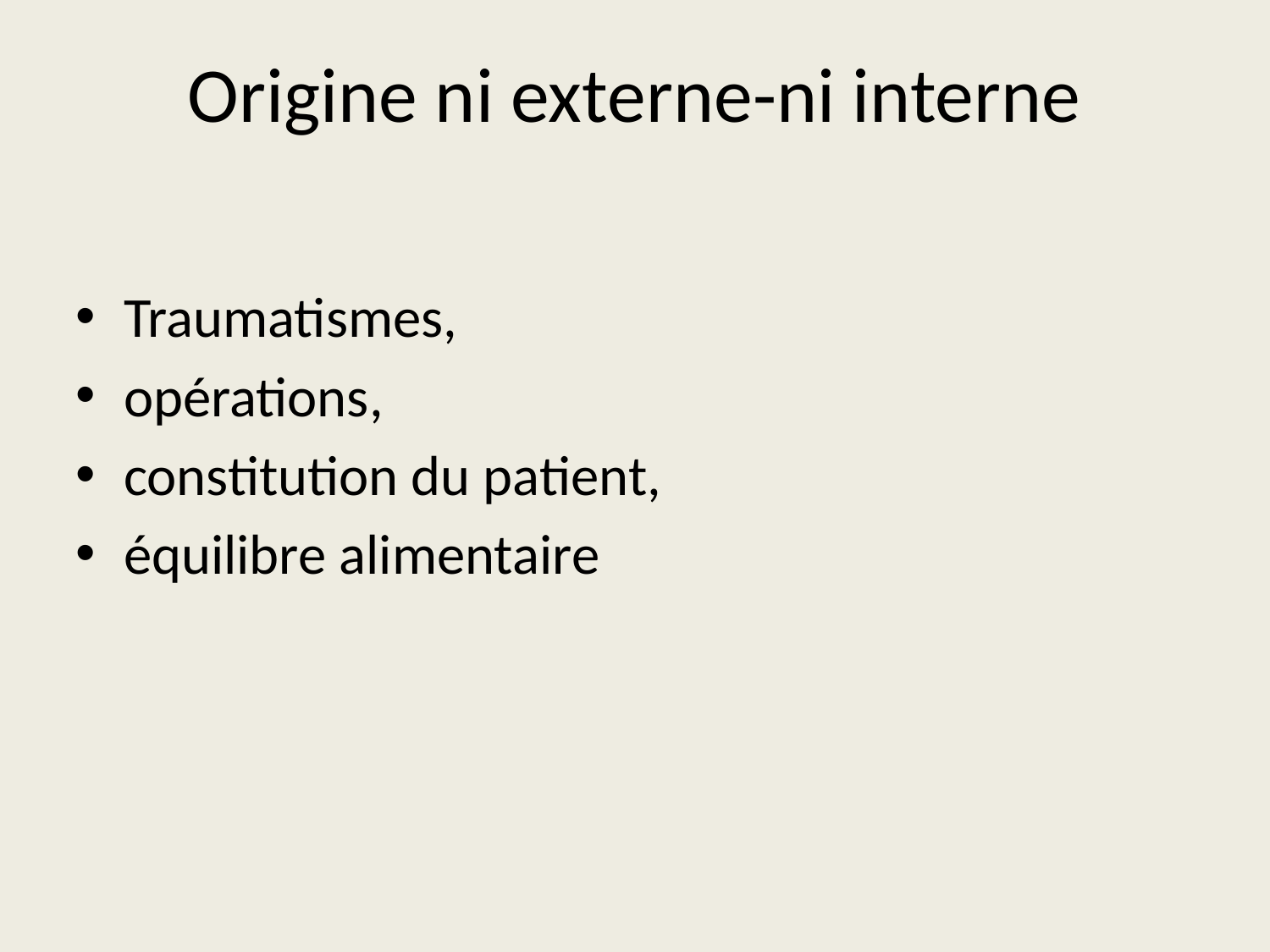

# Origine ni externe-ni interne
Traumatismes,
opérations,
constitution du patient,
équilibre alimentaire